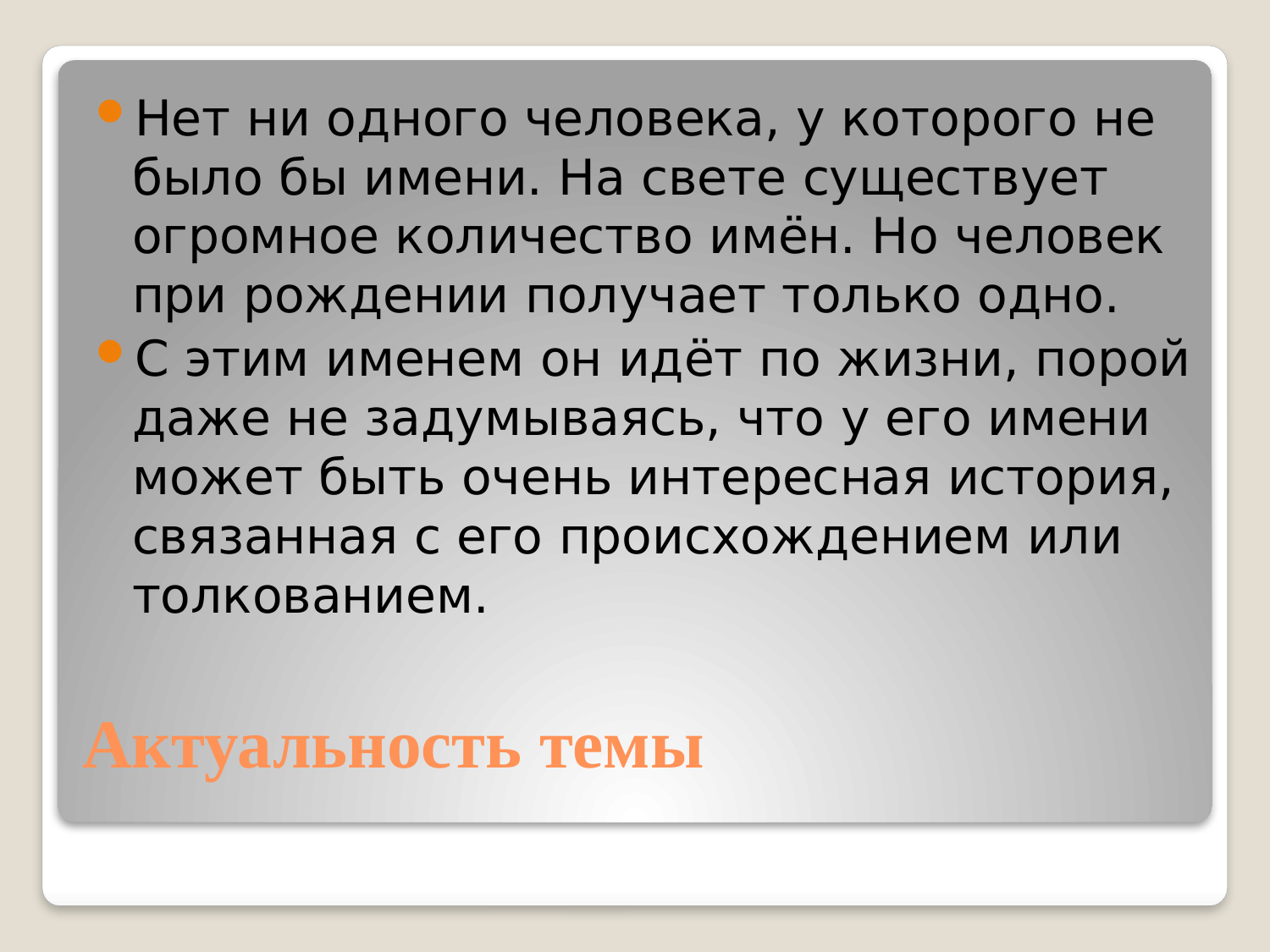

Нет ни одного человека, у которого не было бы имени. На свете существует огромное количество имён. Но человек при рождении получает только одно.
С этим именем он идёт по жизни, порой даже не задумываясь, что у его имени может быть очень интересная история, связанная с его происхождением или толкованием.
# Актуальность темы